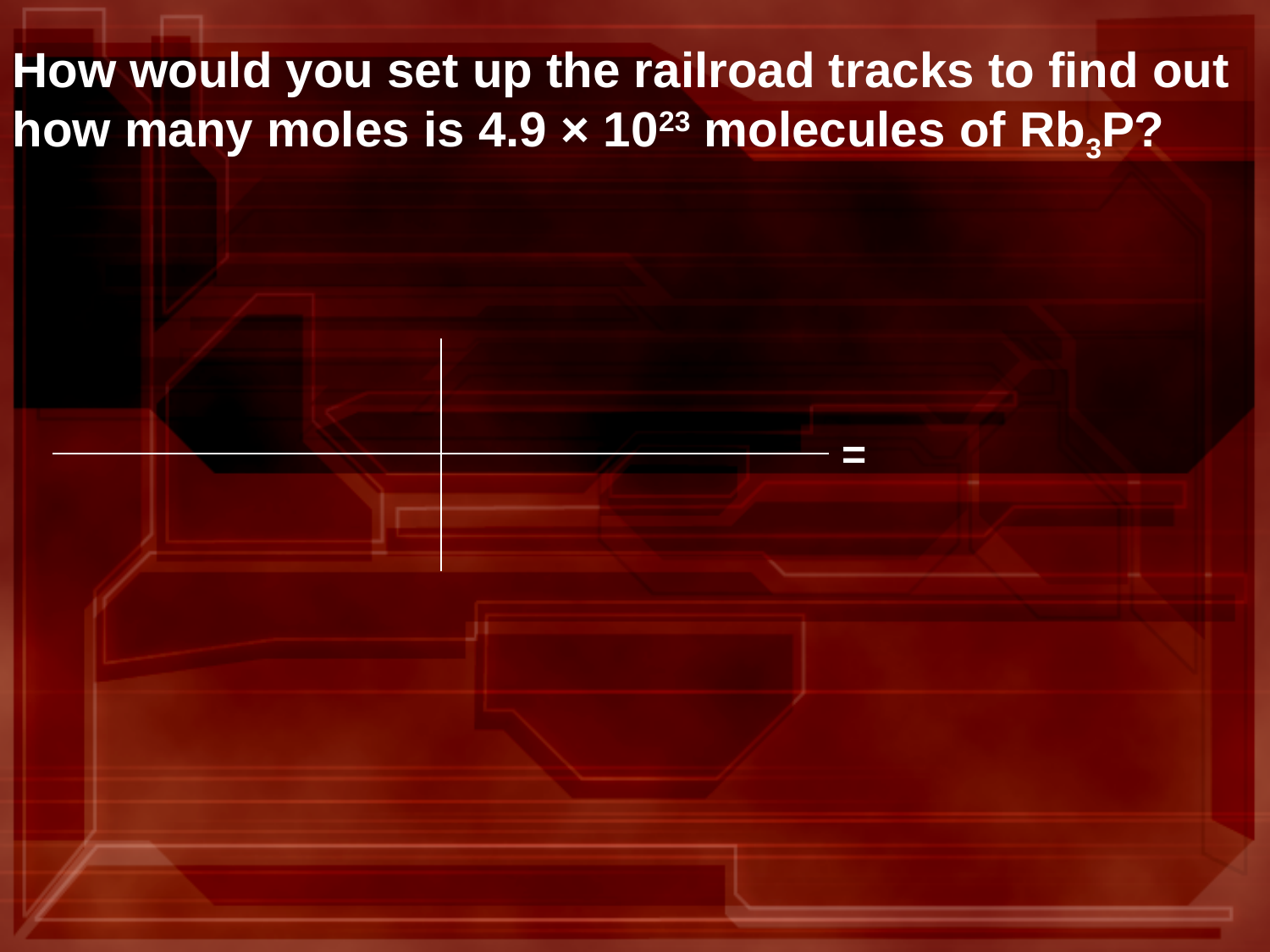

How would you set up the railroad tracks to find out how many moles is 4.9 × 1023 molecules of Rb3P?
|  |  | = |
| --- | --- | --- |
|  |  |  |